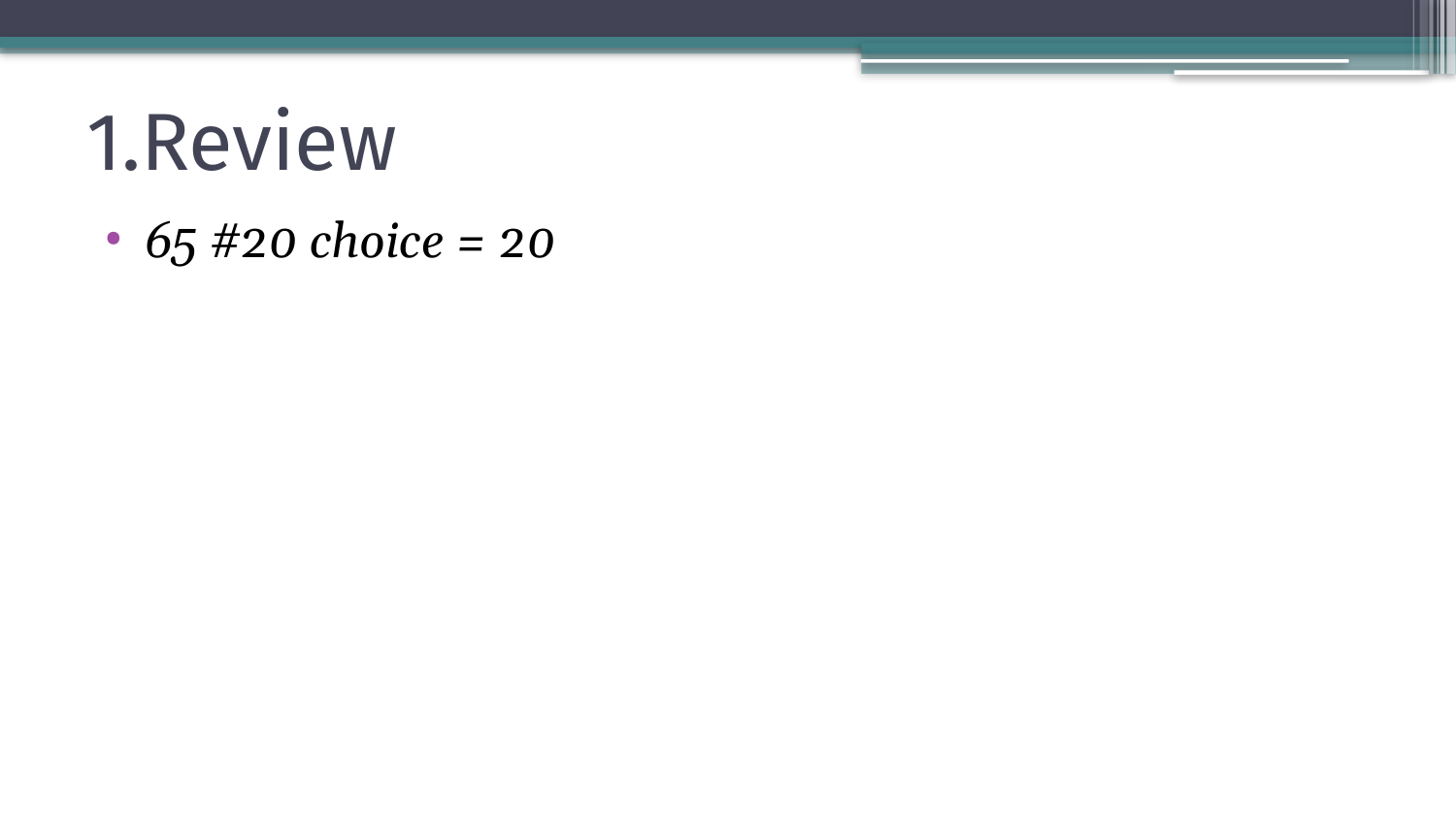

# 1.Review
65 #20 choice = 20